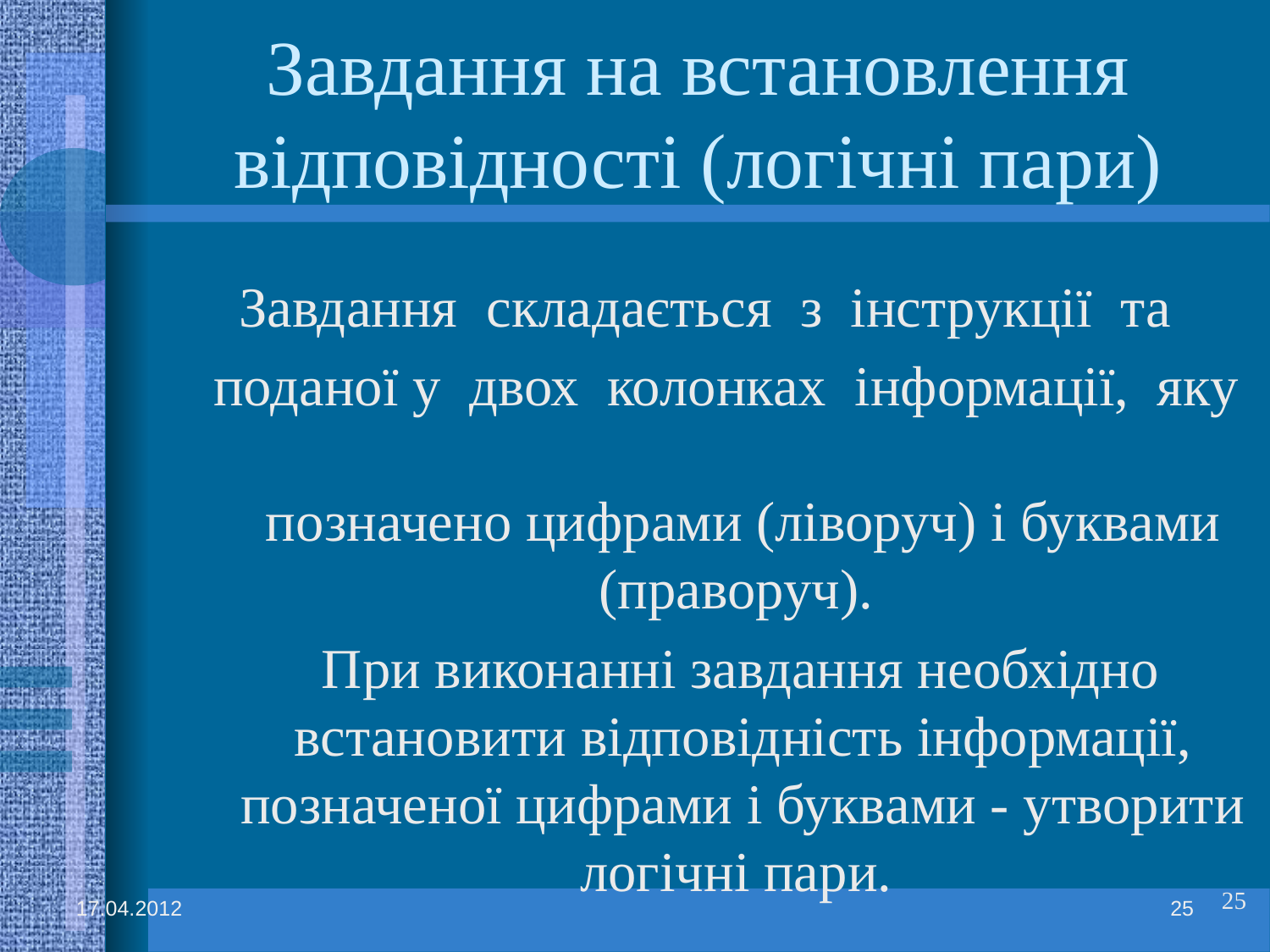

Завдання на встановлення відповідності (логічні пари)
Завдання  складається  з  інструкції  та
 поданої у  двох  колонках  інформації,  яку
позначено цифрами (ліворуч) і буквами (праворуч).
    При виконанні завдання необхідно
встановити відповідність інформації, позначеної цифрами і буквами - утворити логічні пари.

25
17.04.2012
25